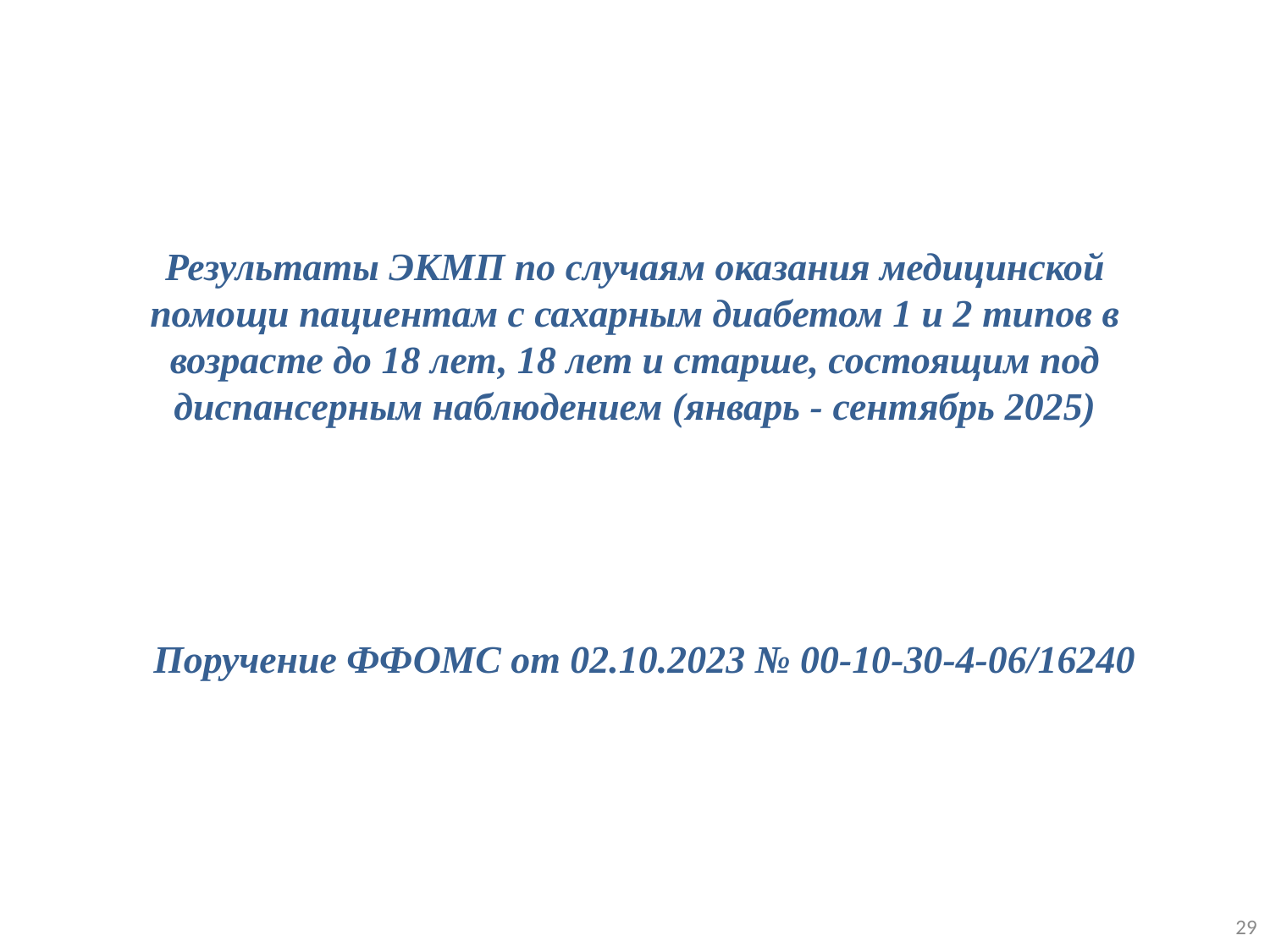

# Результаты ЭКМП по случаям оказания медицинской помощи пациентам с сахарным диабетом 1 и 2 типов в возрасте до 18 лет, 18 лет и старше, состоящим под диспансерным наблюдением (январь - сентябрь 2025)
Поручение ФФОМС от 02.10.2023 № 00-10-30-4-06/16240
29